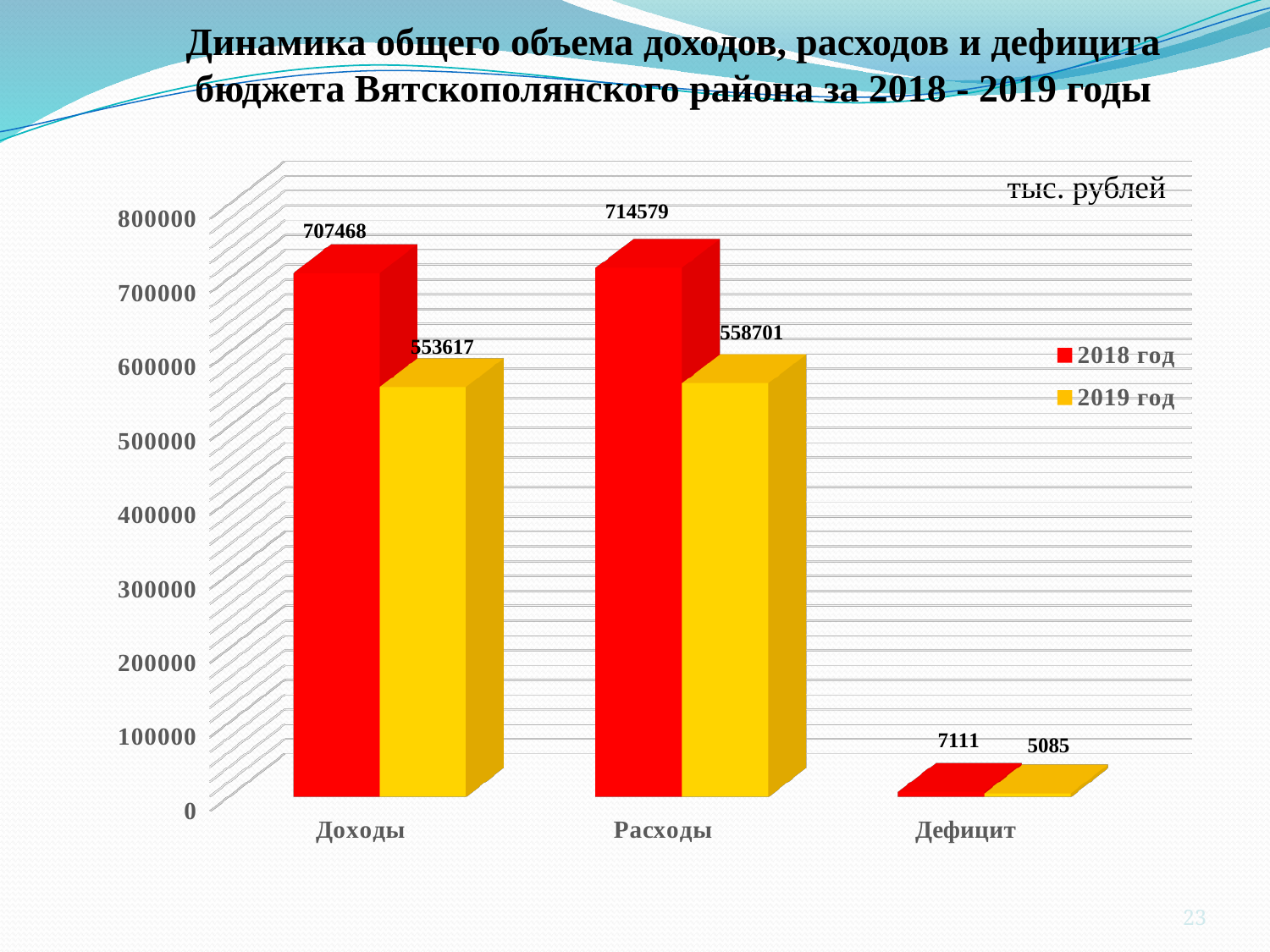

# Динамика общего объема доходов, расходов и дефицита бюджета Вятскополянского района за 2018 - 2019 годы

тыс. рублей

[unsupported chart]

23